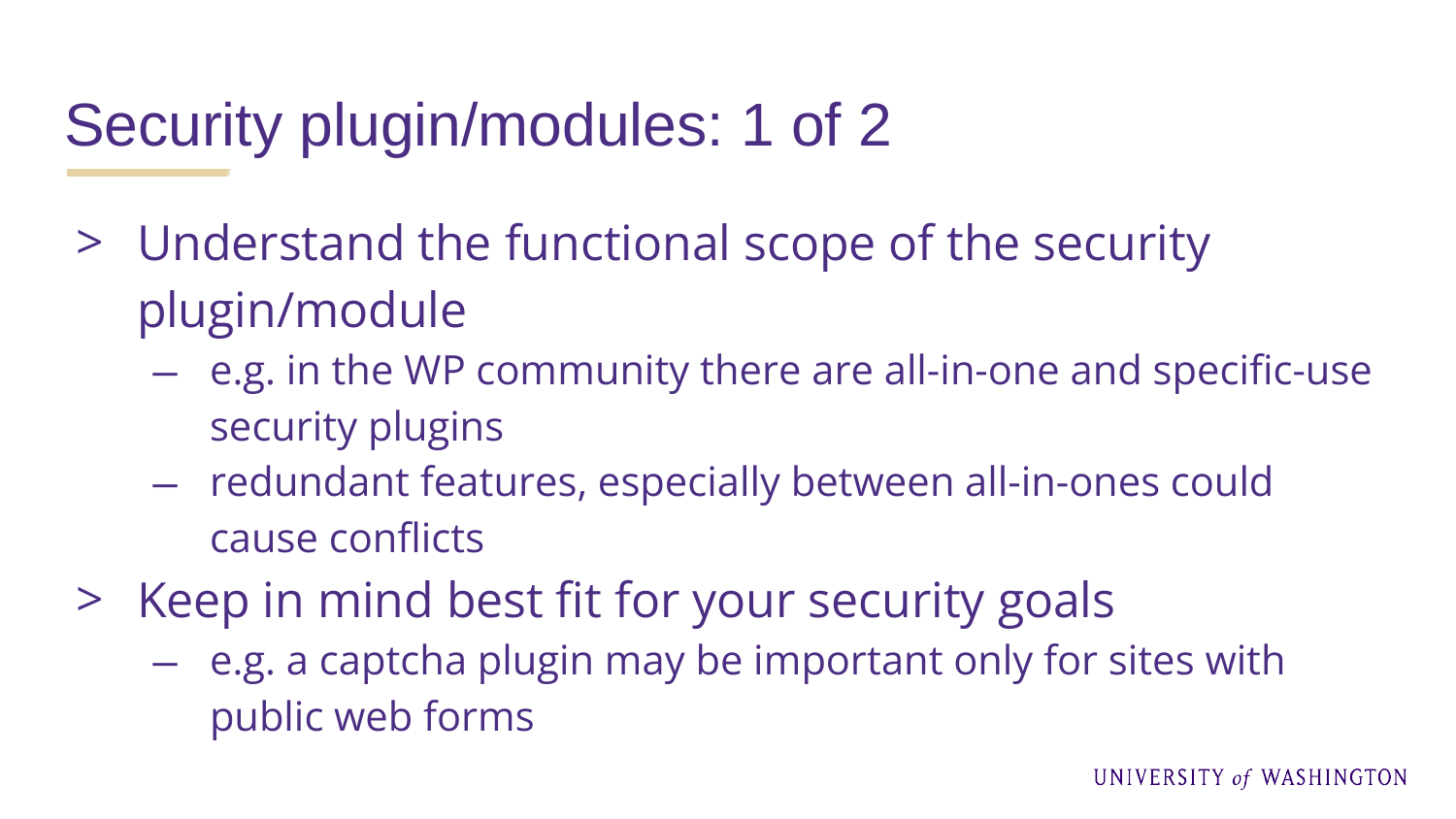

# Security plugin/modules: 1 of 2
Understand the functional scope of the security plugin/module
e.g. in the WP community there are all-in-one and specific-use security plugins
redundant features, especially between all-in-ones could cause conflicts
Keep in mind best fit for your security goals
e.g. a captcha plugin may be important only for sites with public web forms